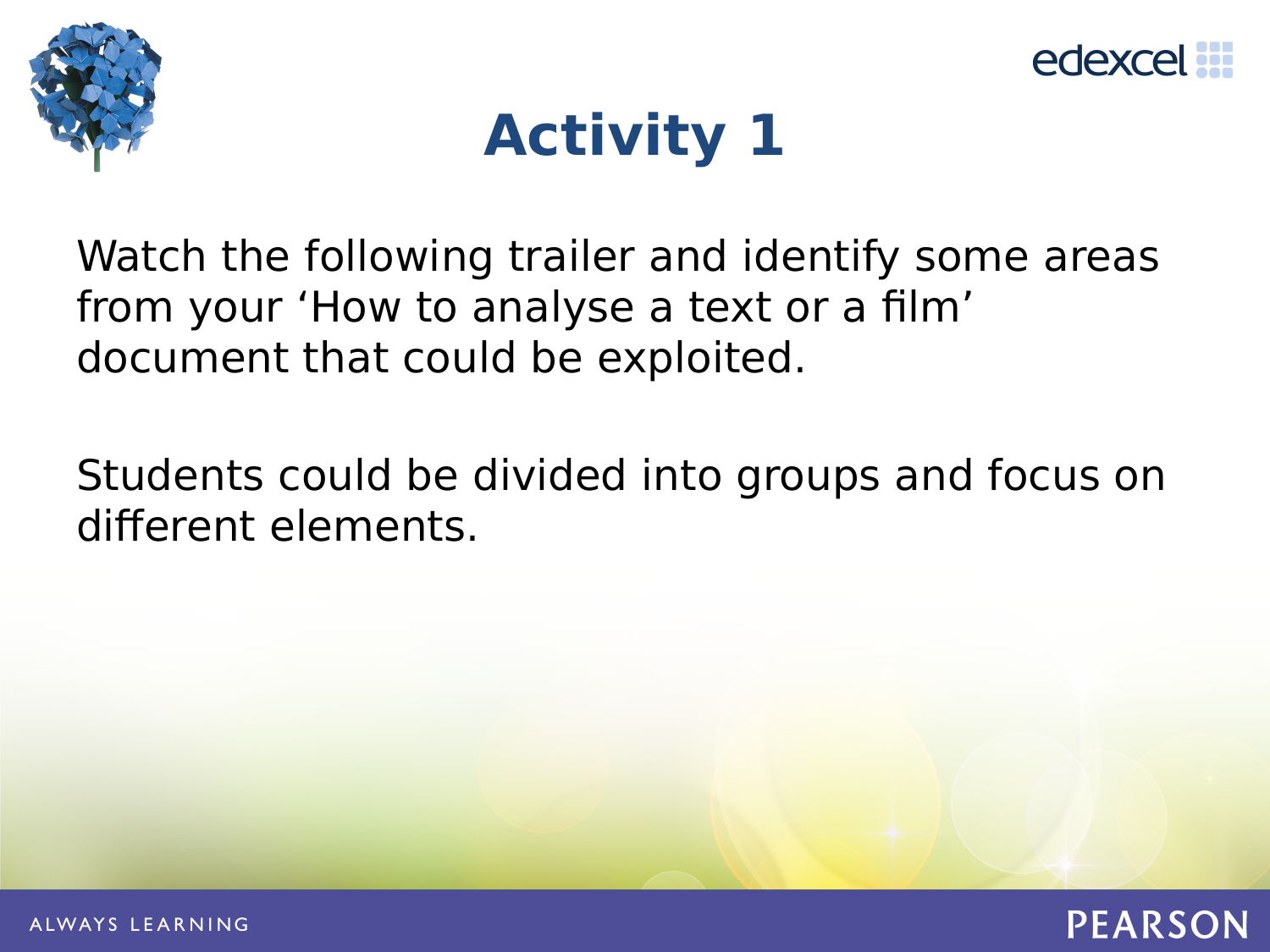

# Activity 1
Watch the following trailer and identify some areas from your ‘How to analyse a text or a film’ document that could be exploited.

Students could be divided into groups and focus on different elements.